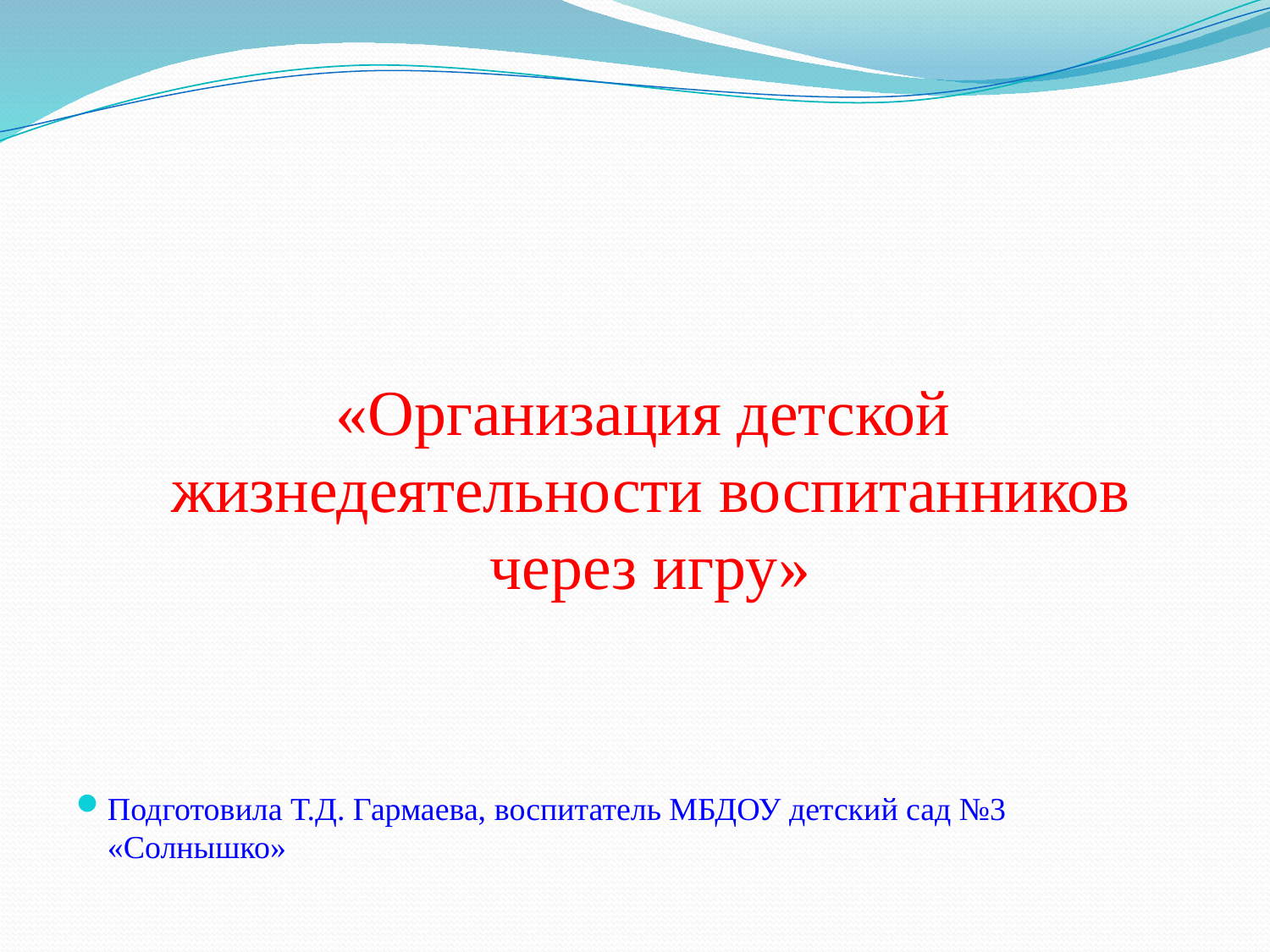

#

 «Организация детской жизнедеятельности воспитанников через игру»

Подготовила Т.Д. Гармаева, воспитатель МБДОУ детский сад №3  «Солнышко»